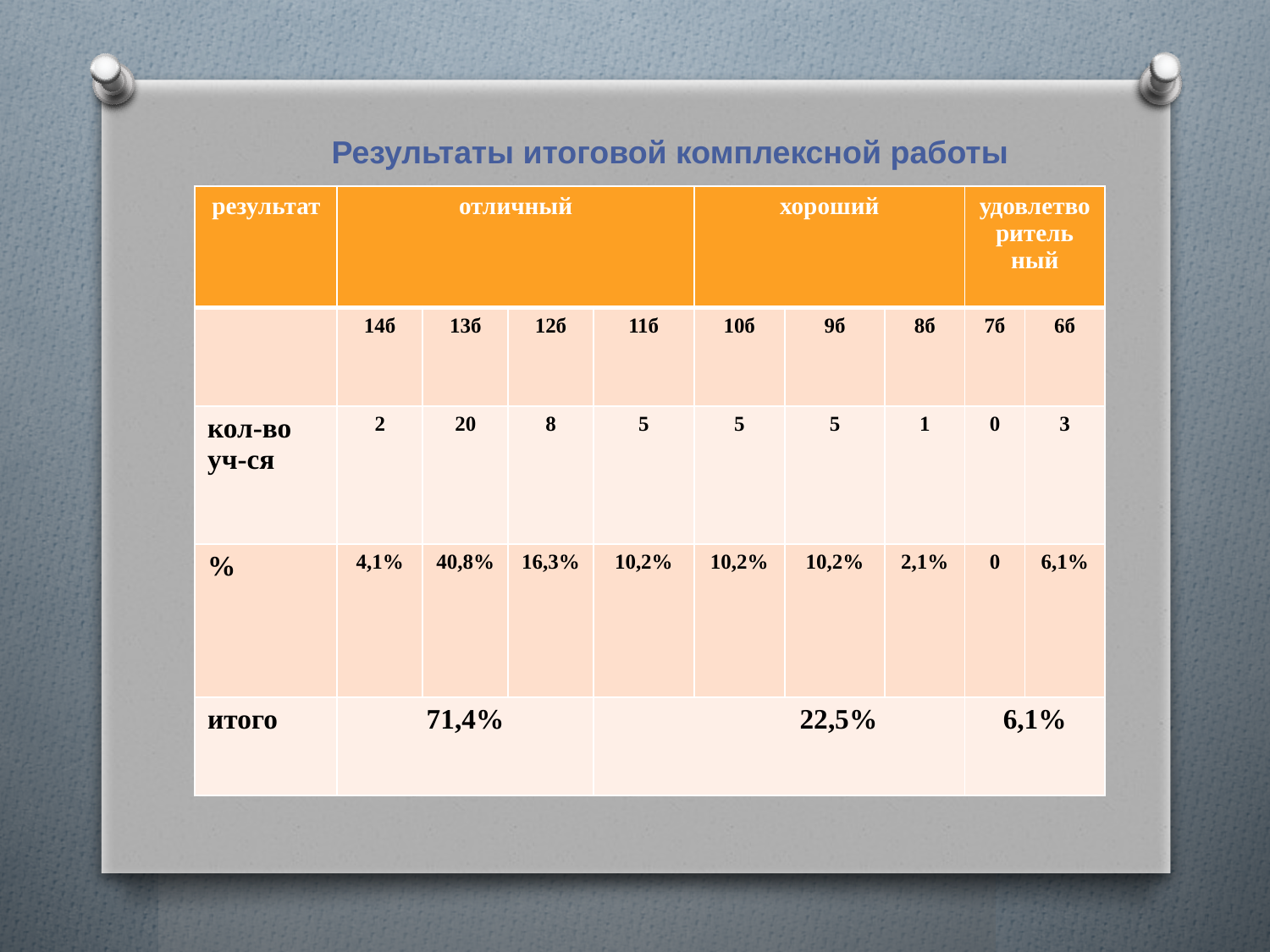

Результаты итоговой комплексной работы
| результат | отличный |  |  |  | хороший |  |  | удовлетворитель ный |  |
| --- | --- | --- | --- | --- | --- | --- | --- | --- | --- |
|  | 14б | 13б | 12б | 11б | 10б | 9б | 8б | 7б | 6б |
| кол-во уч-ся | 2 | 20 | 8 | 5 | 5 | 5 | 1 | 0 | 3 |
| % | 4,1% | 40,8% | 16,3% | 10,2% | 10,2% | 10,2% | 2,1% | 0 | 6,1% |
| итого | 71,4% |  |  | 22,5% |  |  |  | 6,1% |  |